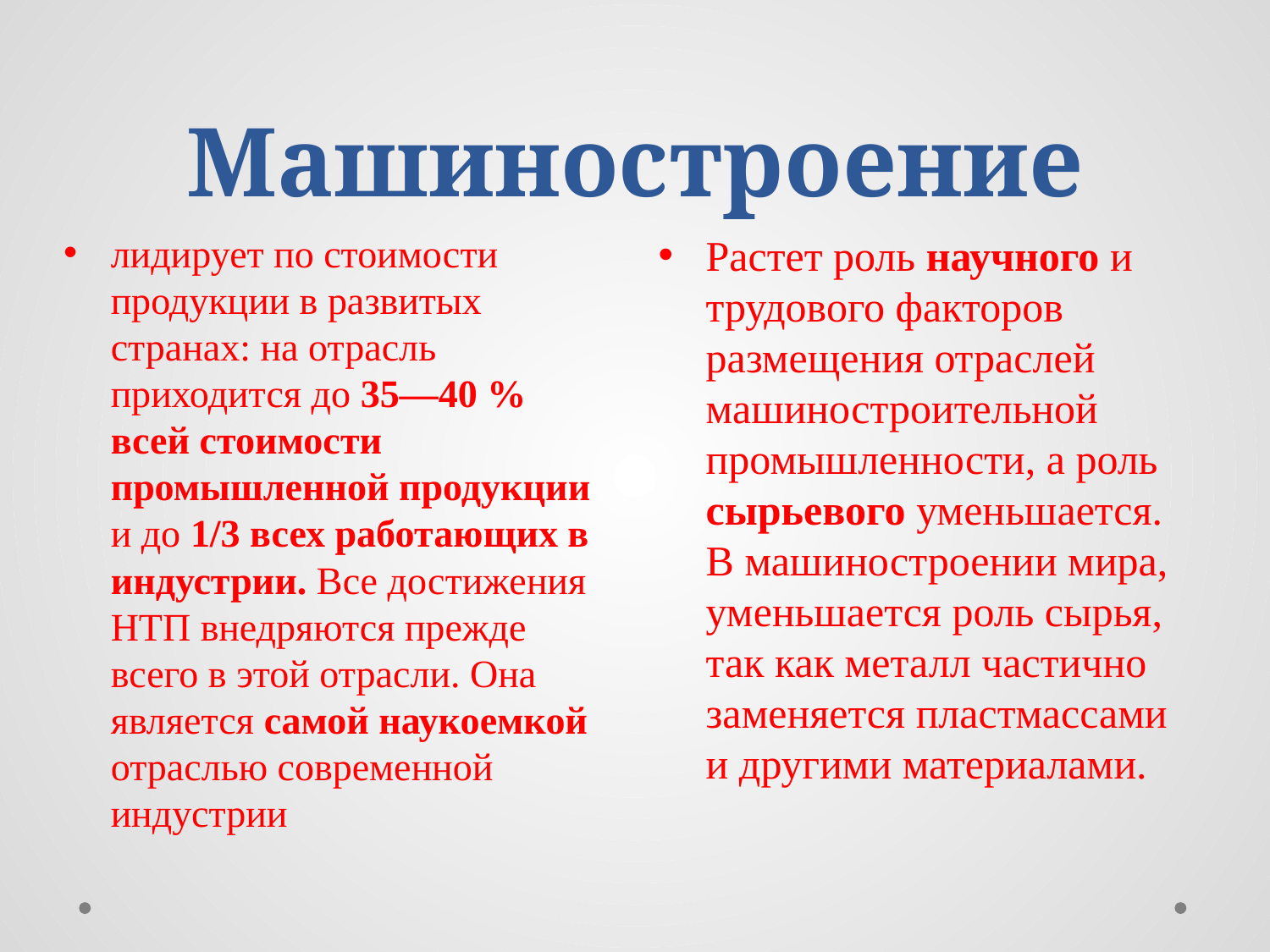

# Машиностроение
лидирует по стоимости продукции в развитых странах: на отрасль приходится до 35—40 % всей стоимости промышленной продукции и до 1/3 всех работающих в индустрии. Все достижения НТП внедряются прежде всего в этой отрасли. Она является самой наукоемкой отраслью современной индустрии
Растет роль научного и трудового факторов размещения отраслей машиностроительной промышленности, а роль сырьевого уменьшается. В машиностроении мира, уменьшается роль сырья, так как металл частично заменяется пластмассами и другими материалами.